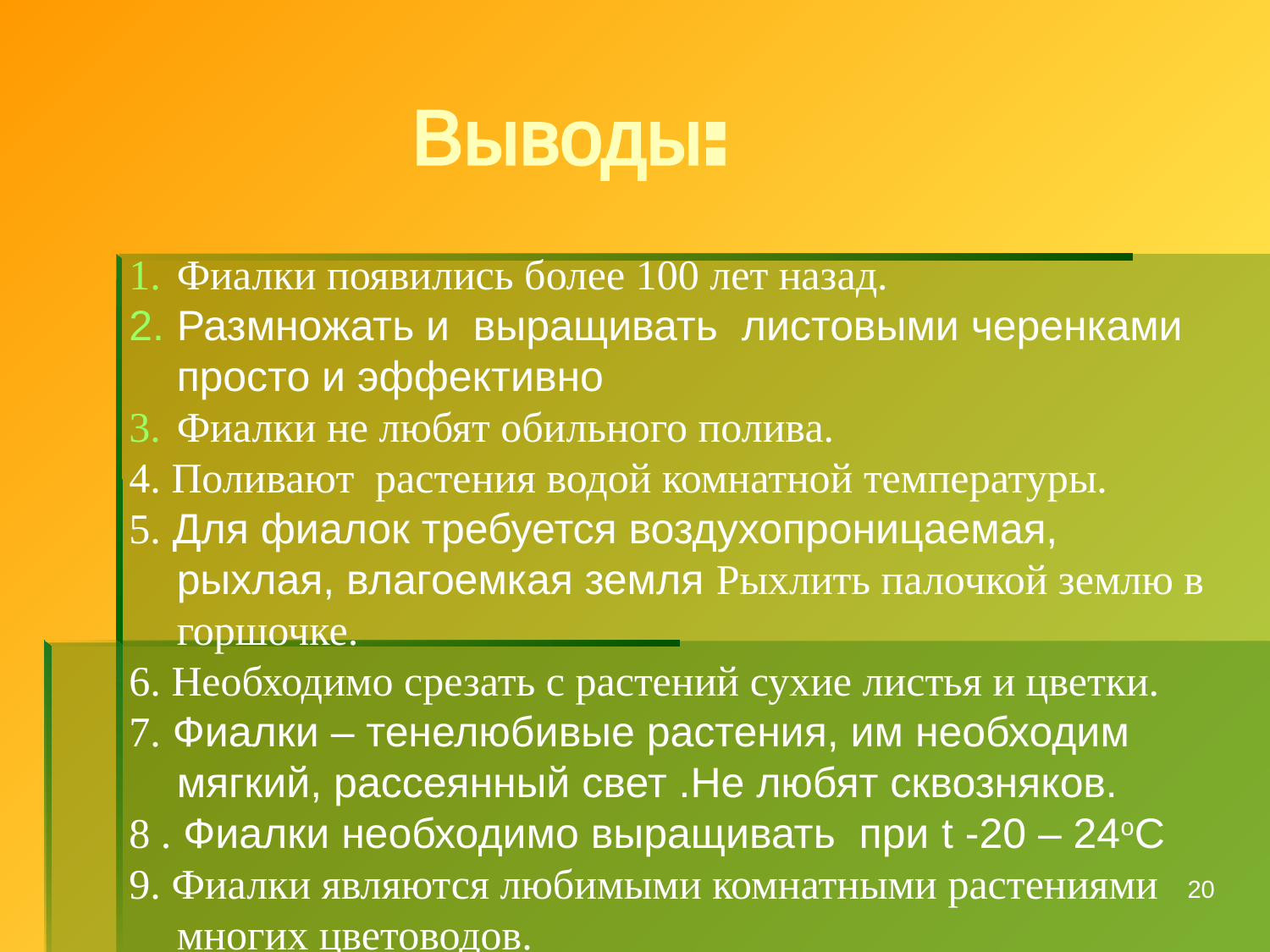

# Выводы:

Фиалки появились более 100 лет назад.
Размножать и  выращивать  листовыми черенками просто и эффективно
Фиалки не любят обильного полива.
4. Поливают  растения водой комнатной температуры.
5. Для фиалок требуется воздухопроницаемая, рыхлая, влагоемкая земля Рыхлить палочкой землю в горшочке.
6. Необходимо срезать с растений сухие листья и цветки.
7. Фиалки – тенелюбивые растения, им необходим мягкий, рассеянный свет .Не любят сквозняков.
8 . Фиалки необходимо выращивать  при t -20 – 24оС
9. Фиалки являются любимыми комнатными растениями многих цветоводов.

20